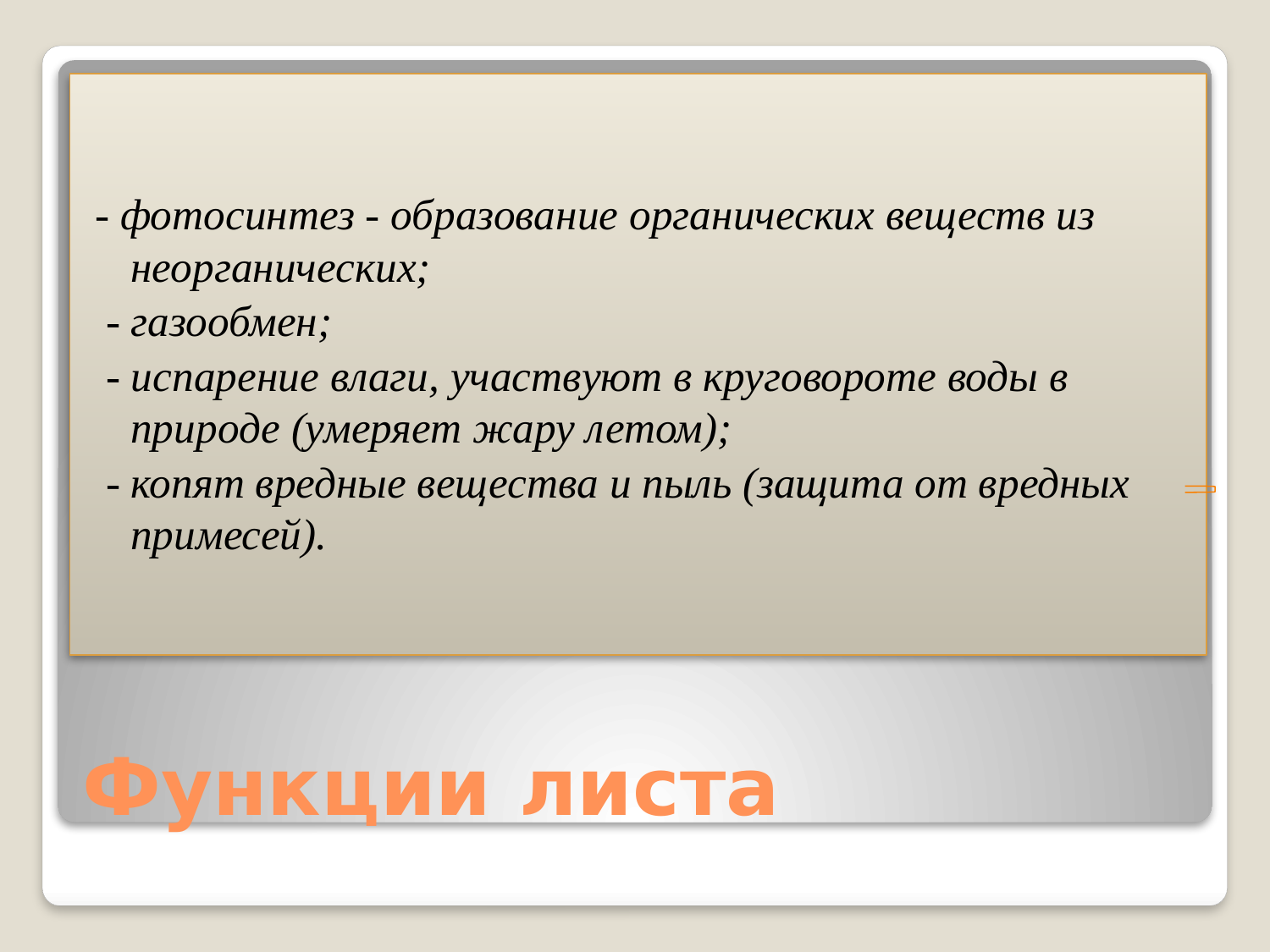

- фотосинтез - образование органических веществ из неорганических;
 - газообмен;
 - испарение влаги, участвуют в круговороте воды в природе (умеряет жару летом);
 - копят вредные вещества и пыль (защита от вредных примесей).

# Функции листа